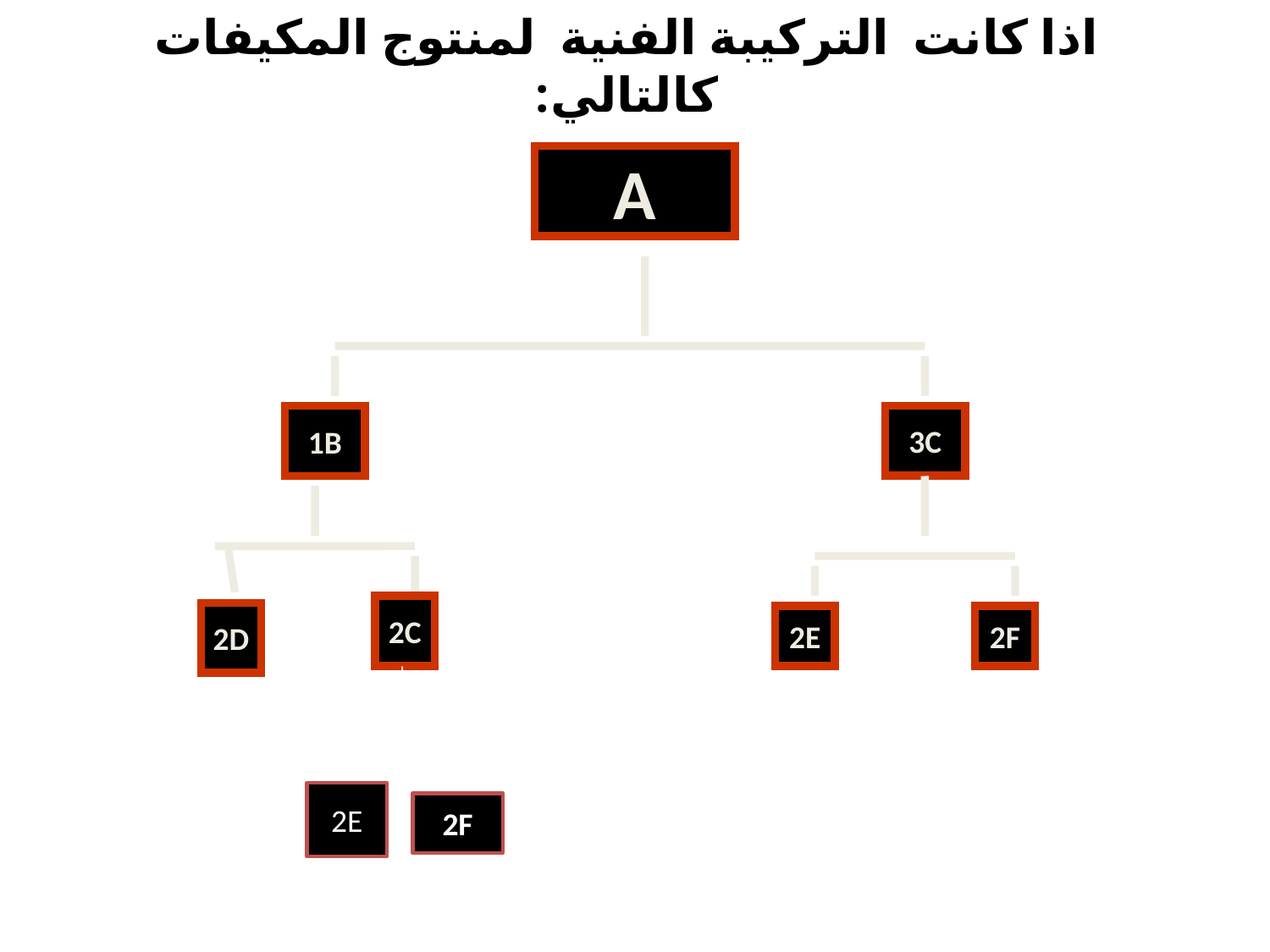

# اذا كانت  التركيبة الفنية  لمنتوج المكيفات كالتالي:

A

1B
3C

2C
2D
2E
2F

2E

1
2F